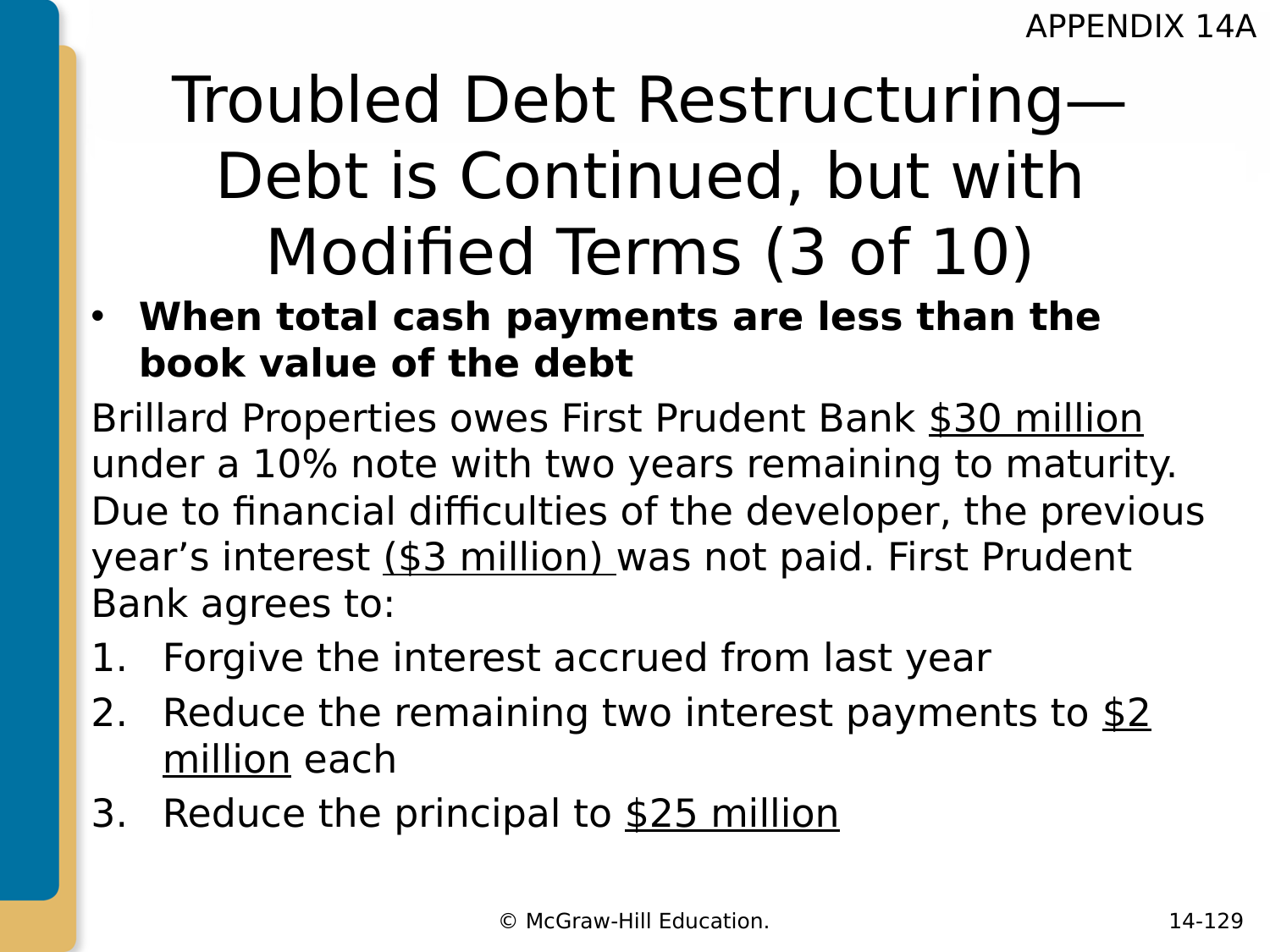

APPENDIX 14A
# Troubled Debt Restructuring—Debt is Continued, but with Modified Terms (3 of 10)
When total cash payments are less than the book value of the debt
Brillard Properties owes First Prudent Bank $30 million under a 10% note with two years remaining to maturity. Due to financial difficulties of the developer, the previous year’s interest ($3 million) was not paid. First Prudent Bank agrees to:
Forgive the interest accrued from last year
Reduce the remaining two interest payments to $2 million each
Reduce the principal to $25 million